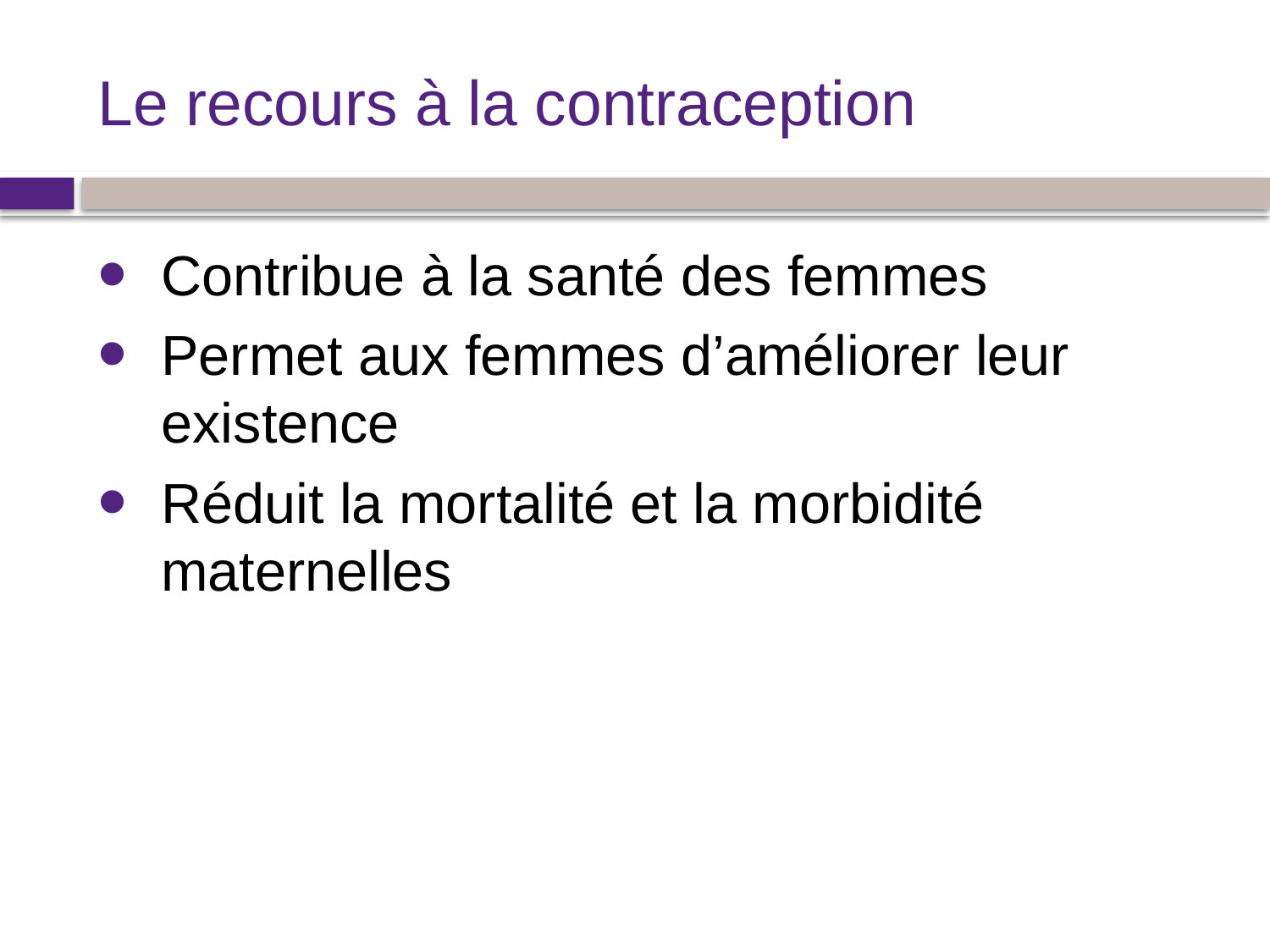

# Le recours à la contraception
Contribue à la santé des femmes
Permet aux femmes d’améliorer leur existence
Réduit la mortalité et la morbidité maternelles